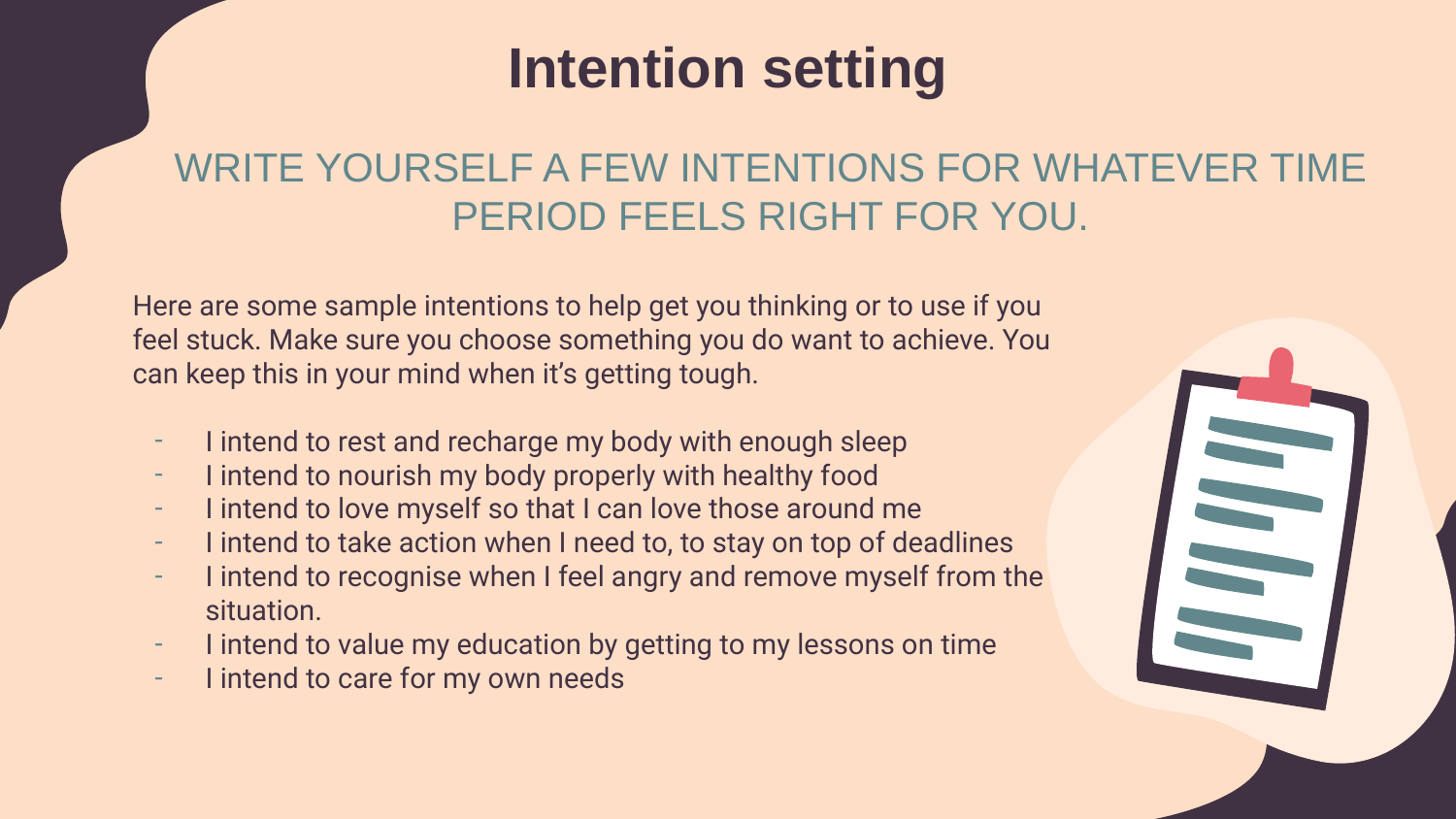

# Intention setting
WRITE YOURSELF A FEW INTENTIONS FOR WHATEVER TIME PERIOD FEELS RIGHT FOR YOU.
Here are some sample intentions to help get you thinking or to use if you feel stuck. Make sure you choose something you do want to achieve. You can keep this in your mind when it’s getting tough.

I intend to rest and recharge my body with enough sleep
I intend to nourish my body properly with healthy food
I intend to love myself so that I can love those around me
I intend to take action when I need to, to stay on top of deadlines
I intend to recognise when I feel angry and remove myself from the situation.
I intend to value my education by getting to my lessons on time
I intend to care for my own needs